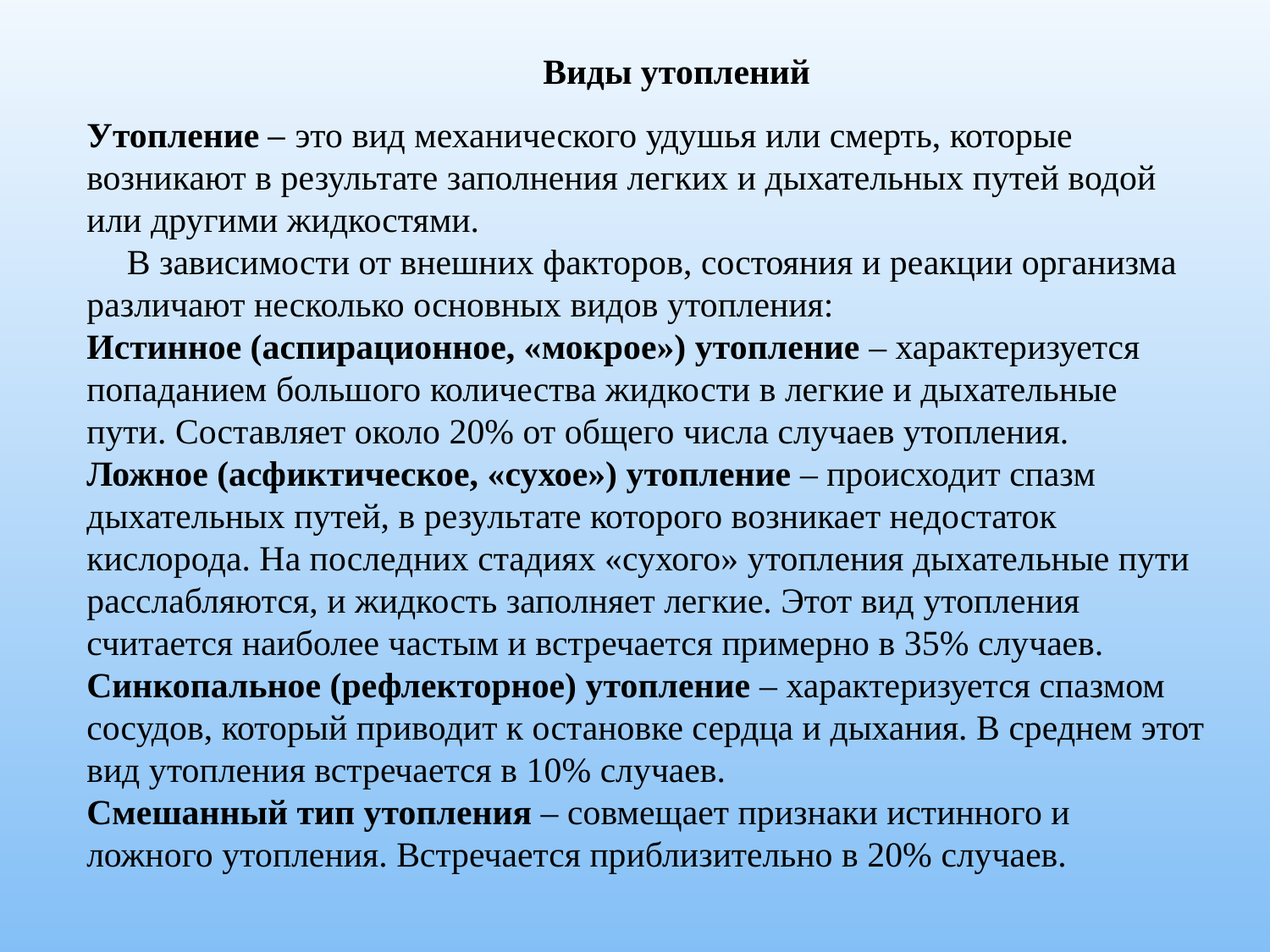

Виды утоплений
Утопление – это вид механического удушья или смерть, которые возникают в результате заполнения легких и дыхательных путей водой или другими жидкостями.
     В зависимости от внешних факторов, состояния и реакции организма различают несколько основных видов утопления:
Истинное (аспирационное, «мокрое») утопление – характеризуется попаданием большого количества жидкости в легкие и дыхательные пути. Составляет около 20% от общего числа случаев утопления.
Ложное (асфиктическое, «сухое») утопление – происходит спазм дыхательных путей, в результате которого возникает недостаток кислорода. На последних стадиях «сухого» утопления дыхательные пути расслабляются, и жидкость заполняет легкие. Этот вид утопления считается наиболее частым и встречается примерно в 35% случаев.
Синкопальное (рефлекторное) утопление – характеризуется спазмом сосудов, который приводит к остановке сердца и дыхания. В среднем этот вид утопления встречается в 10% случаев.
Смешанный тип утопления – совмещает признаки истинного и ложного утопления. Встречается приблизительно в 20% случаев.